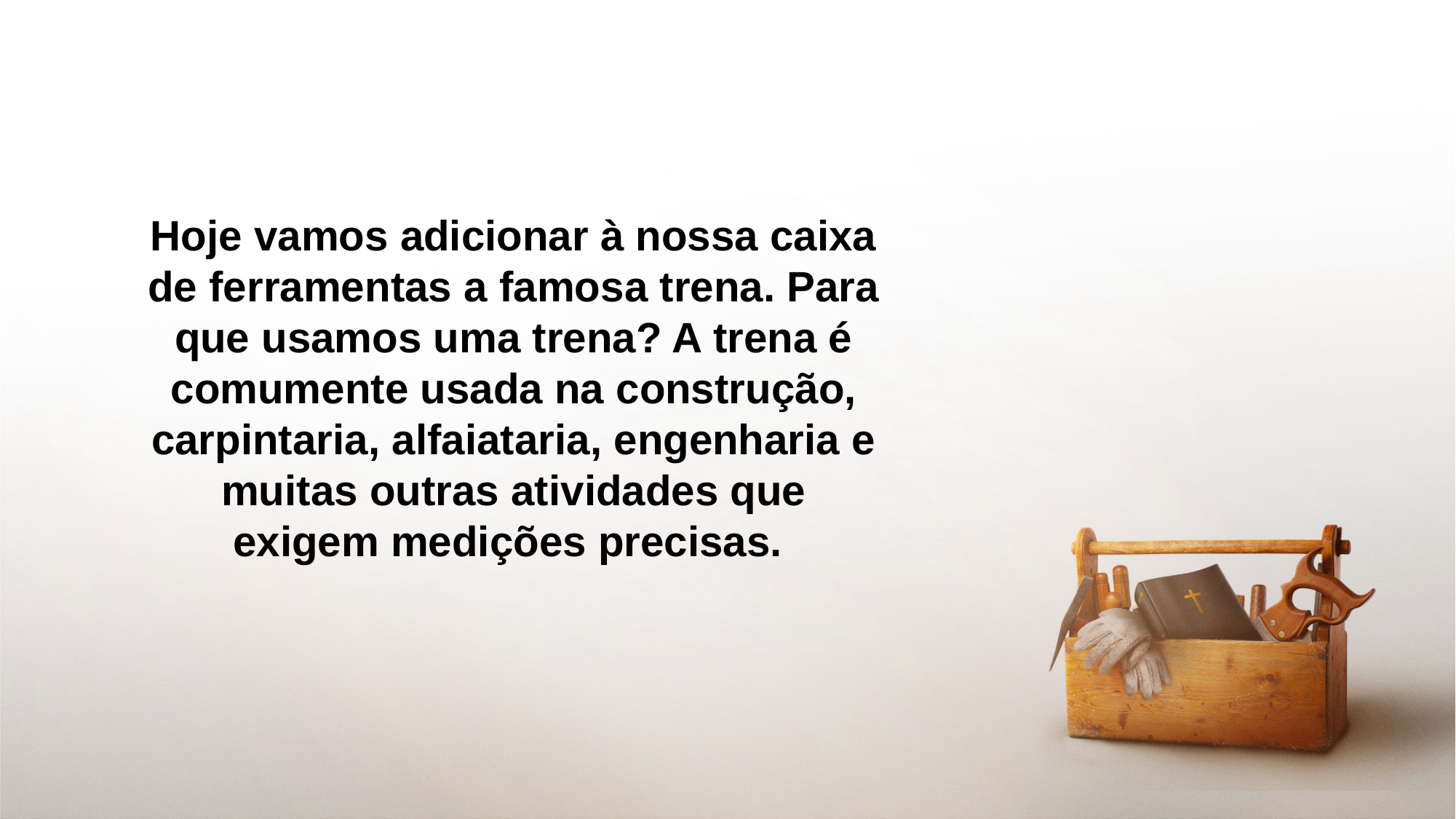

Hoje vamos adicionar à nossa caixa de ferramentas a famosa trena. Para que usamos uma trena? A trena é comumente usada na construção, carpintaria, alfaiataria, engenharia e muitas outras atividades que exigem medições precisas.